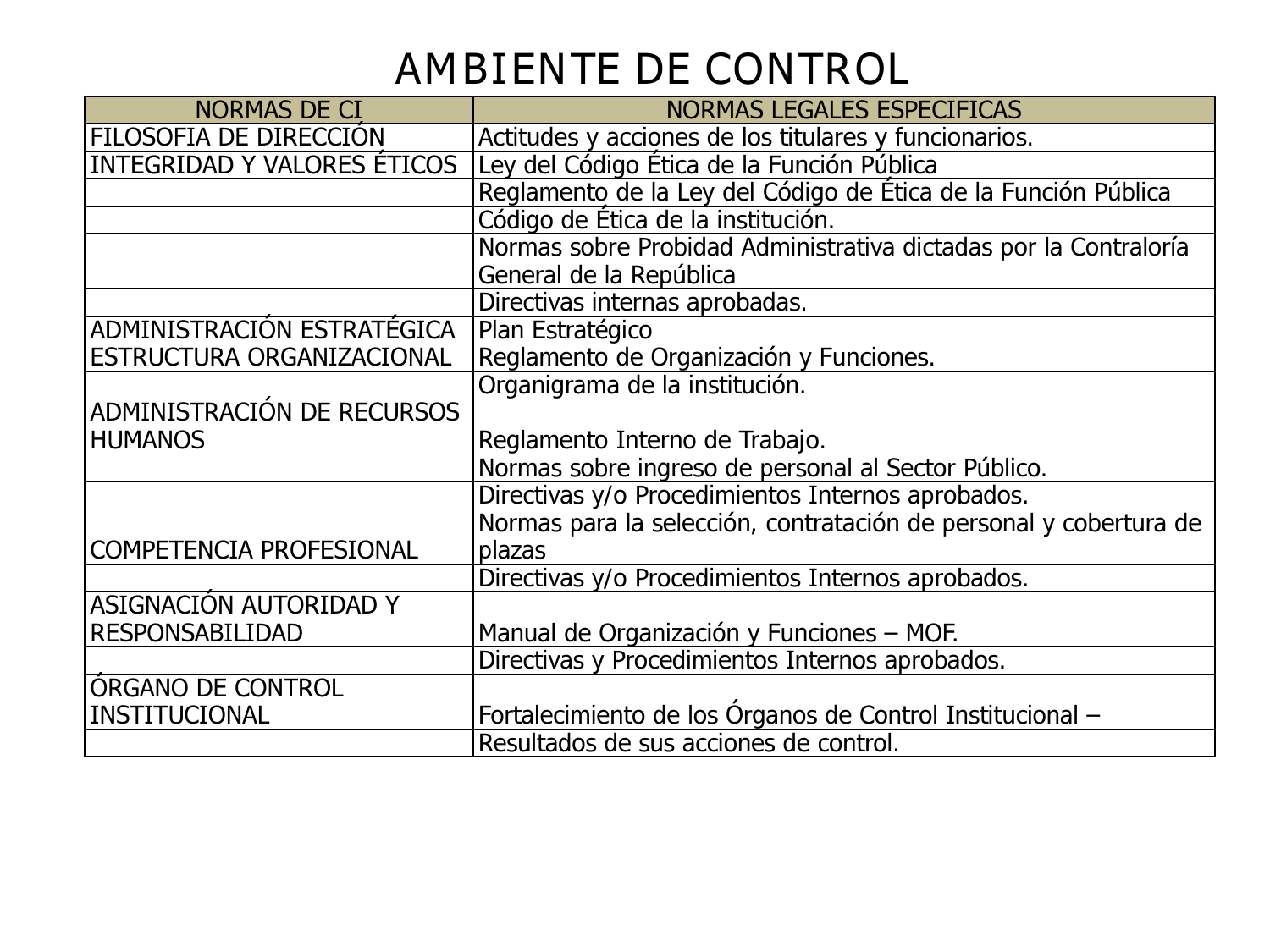

AMBIENTE DE CONTROL
| NORMAS DE CI | NORMAS LEGALES ESPECIFICAS |
| --- | --- |
| FILOSOFIA DE DIRECCIÓN | Actitudes y acciones de los titulares y funcionarios. |
| INTEGRIDAD Y VALORES ÉTICOS | Ley del Código Ética de la Función Pública |
|  | Reglamento de la Ley del Código de Ética de la Función Pública |
|  | Código de Ética de la institución. |
|  | Normas sobre Probidad Administrativa dictadas por la Contraloría General de la República |
|  | Directivas internas aprobadas. |
| ADMINISTRACIÓN ESTRATÉGICA | Plan Estratégico |
| ESTRUCTURA ORGANIZACIONAL | Reglamento de Organización y Funciones. |
|  | Organigrama de la institución. |
| ADMINISTRACIÓN DE RECURSOS HUMANOS | Reglamento Interno de Trabajo. |
|  | Normas sobre ingreso de personal al Sector Público. |
|  | Directivas y/o Procedimientos Internos aprobados. |
| COMPETENCIA PROFESIONAL | Normas para la selección, contratación de personal y cobertura de plazas |
|  | Directivas y/o Procedimientos Internos aprobados. |
| ASIGNACIÓN AUTORIDAD Y RESPONSABILIDAD | Manual de Organización y Funciones – MOF. |
|  | Directivas y Procedimientos Internos aprobados. |
| ÓRGANO DE CONTROL INSTITUCIONAL | Fortalecimiento de los Órganos de Control Institucional – |
|  | Resultados de sus acciones de control. |